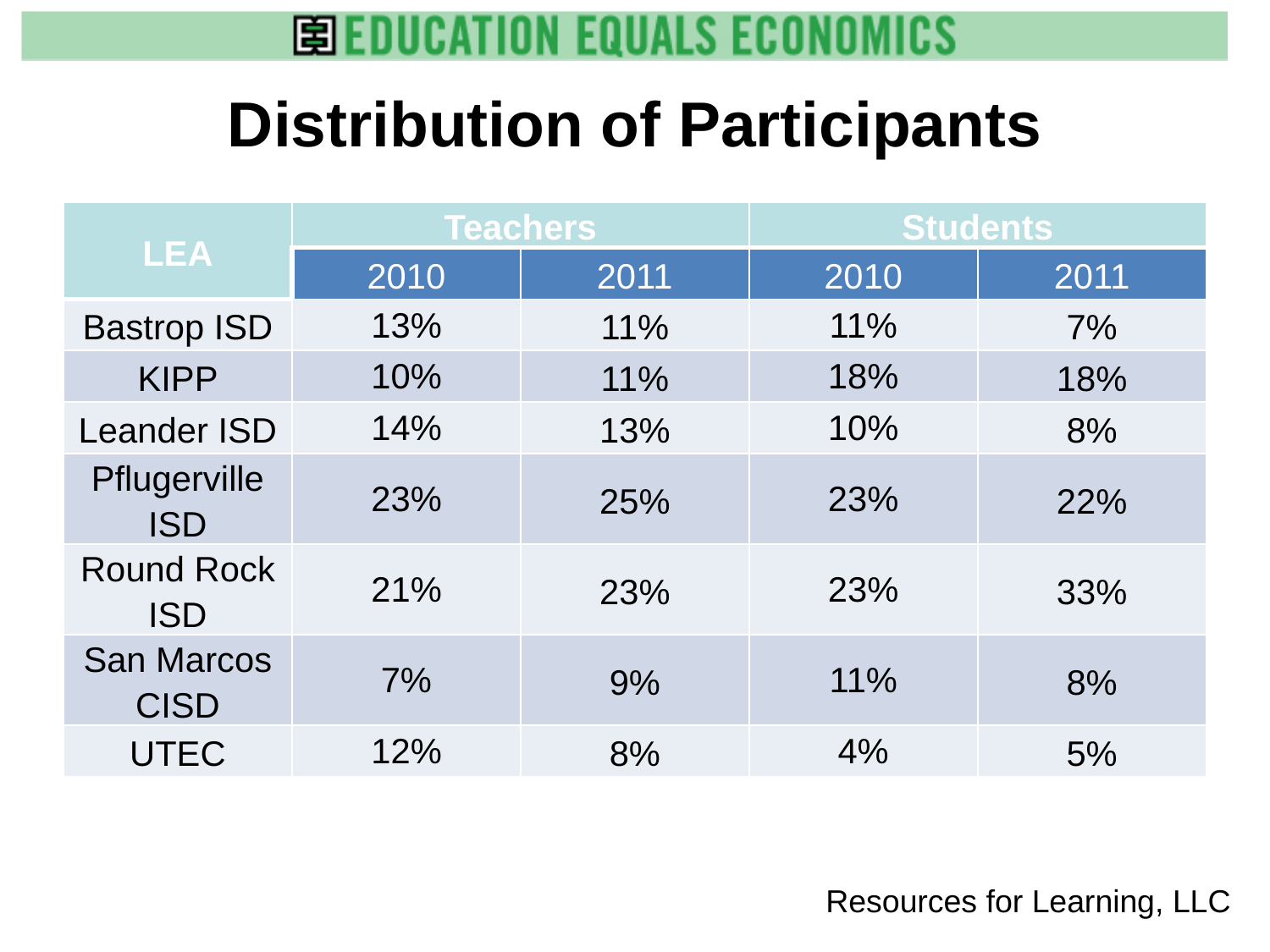

Distribution of Participants
| LEA | Teachers |  | Students |  |
| --- | --- | --- | --- | --- |
|  | 2010 | 2011 | 2010 | 2011 |
| Bastrop ISD | 13% | 11% | 11% | 7% |
| KIPP | 10% | 11% | 18% | 18% |
| Leander ISD | 14% | 13% | 10% | 8% |
| Pflugerville ISD | 23% | 25% | 23% | 22% |
| Round Rock ISD | 21% | 23% | 23% | 33% |
| San Marcos CISD | 7% | 9% | 11% | 8% |
| UTEC | 12% | 8% | 4% | 5% |
 Resources for Learning, LLC